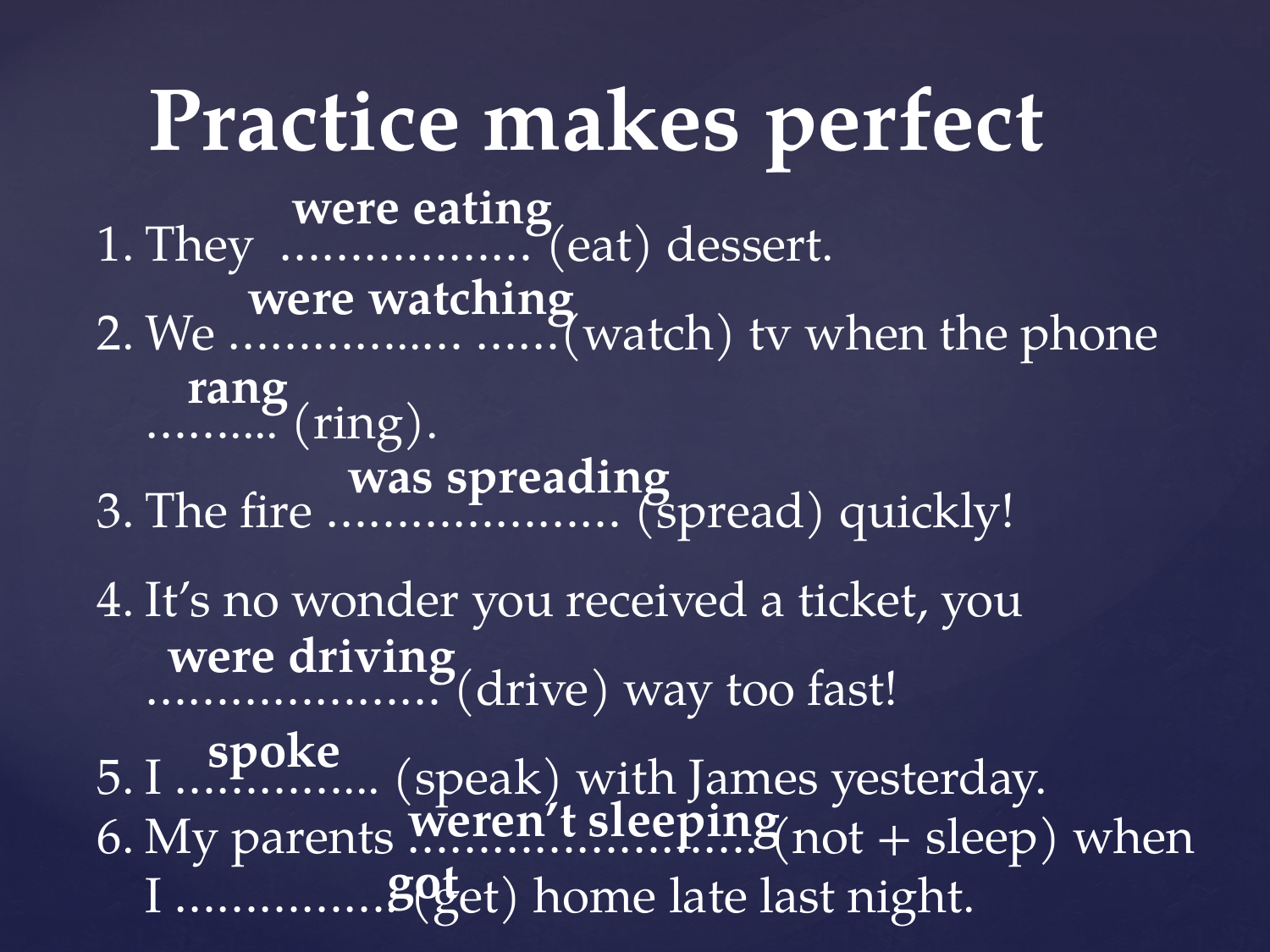

Practice makes perfect
were eating
They  ……………… (eat) dessert.
We …………..… ……(watch) tv when the phone …….... (ring).
The fire ………………… (spread) quickly!
It’s no wonder you received a ticket, you ………………… (drive) way too fast!
I …………... (speak) with James yesterday.
My parents ……………………. (not + sleep) when I ……………. (get) home late last night.
were watching
rang
was spreading
were driving
spoke
weren’t sleeping
got